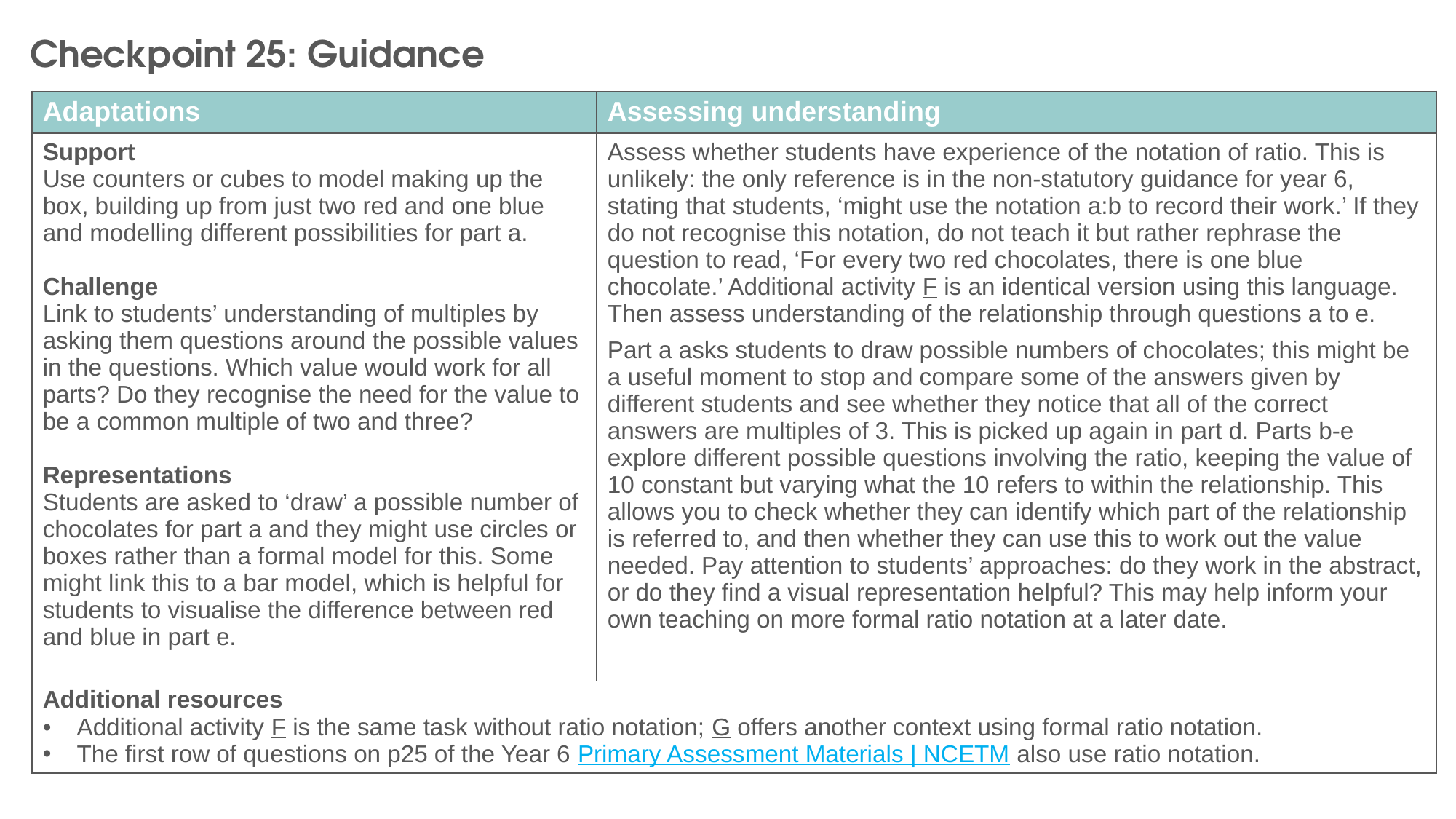

Checkpoint 25: Guidance
| Adaptations | Assessing understanding |
| --- | --- |
| Support Use counters or cubes to model making up the box, building up from just two red and one blue and modelling different possibilities for part a. Challenge Link to students’ understanding of multiples by asking them questions around the possible values in the questions. Which value would work for all parts? Do they recognise the need for the value to be a common multiple of two and three? Representations Students are asked to ‘draw’ a possible number of chocolates for part a and they might use circles or boxes rather than a formal model for this. Some might link this to a bar model, which is helpful for students to visualise the difference between red and blue in part e. | Assess whether students have experience of the notation of ratio. This is unlikely: the only reference is in the non-statutory guidance for year 6, stating that students, ‘might use the notation a:b to record their work.’ If they do not recognise this notation, do not teach it but rather rephrase the question to read, ‘For every two red chocolates, there is one blue chocolate.’ Additional activity F is an identical version using this language. Then assess understanding of the relationship through questions a to e. Part a asks students to draw possible numbers of chocolates; this might be a useful moment to stop and compare some of the answers given by different students and see whether they notice that all of the correct answers are multiples of 3. This is picked up again in part d. Parts b-e explore different possible questions involving the ratio, keeping the value of 10 constant but varying what the 10 refers to within the relationship. This allows you to check whether they can identify which part of the relationship is referred to, and then whether they can use this to work out the value needed. Pay attention to students’ approaches: do they work in the abstract, or do they find a visual representation helpful? This may help inform your own teaching on more formal ratio notation at a later date. |
| Additional resources Additional activity F is the same task without ratio notation; G offers another context using formal ratio notation. The first row of questions on p25 of the Year 6 Primary Assessment Materials | NCETM also use ratio notation. |  |